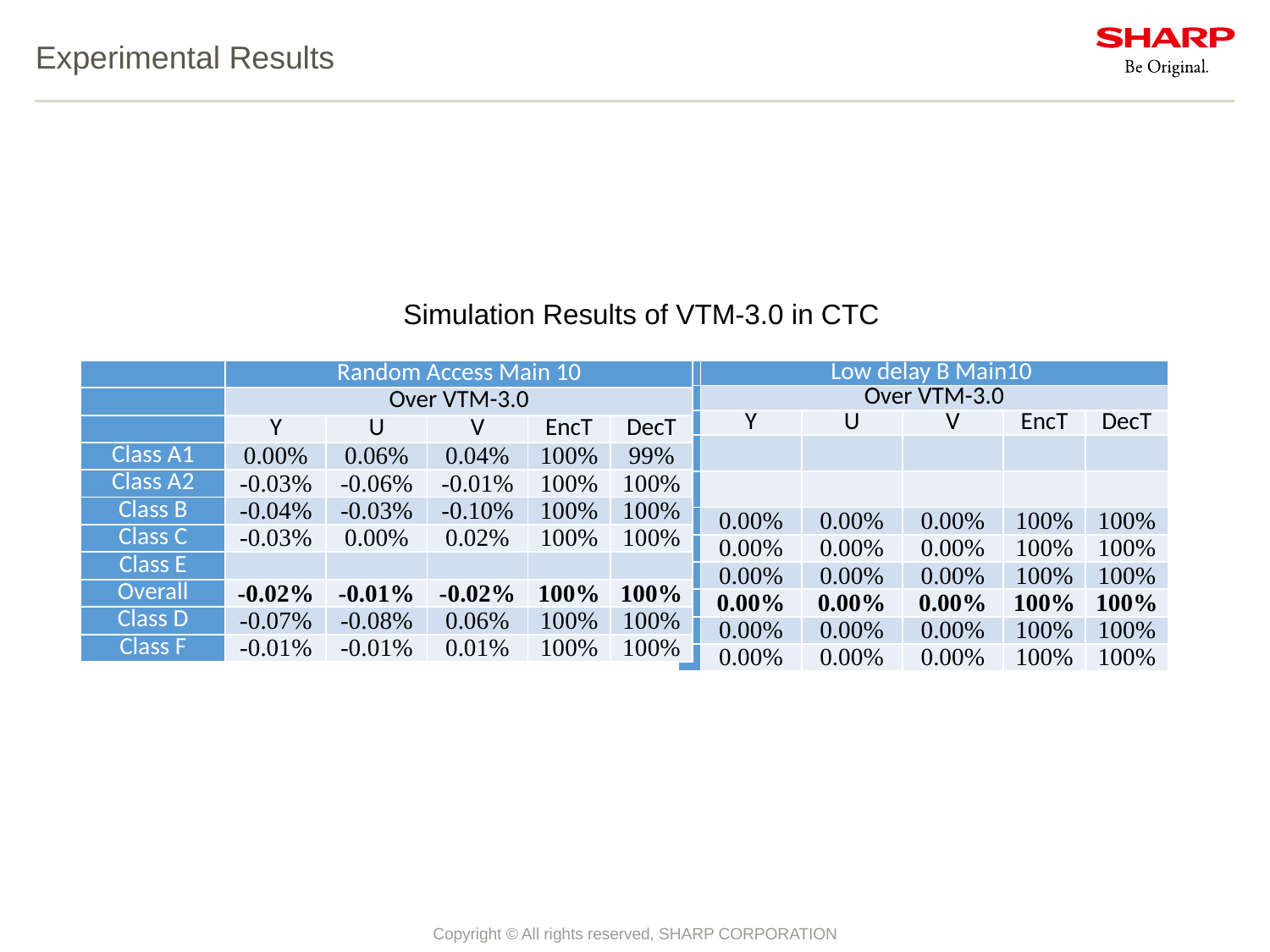

# Experimental Results
Simulation Results of VTM-3.0 in CTC
|  | Random Access Main 10 |  |  |  |  |
| --- | --- | --- | --- | --- | --- |
|  | Over VTM-3.0 |  |  |  |  |
|  | Y | U | V | EncT | DecT |
| Class A1 | 0.00% | 0.06% | 0.04% | 100% | 99% |
| Class A2 | -0.03% | -0.06% | -0.01% | 100% | 100% |
| Class B | -0.04% | -0.03% | -0.10% | 100% | 100% |
| Class C | -0.03% | 0.00% | 0.02% | 100% | 100% |
| Class E |  |  |  |  |  |
| Overall | -0.02% | -0.01% | -0.02% | 100% | 100% |
| Class D | -0.07% | -0.08% | 0.06% | 100% | 100% |
| Class F | -0.01% | -0.01% | 0.01% | 100% | 100% |
|  | Low delay B Main10 |  |  |  |  |
| --- | --- | --- | --- | --- | --- |
|  | Over VTM-3.0 |  |  |  |  |
|  | Y | U | V | EncT | DecT |
|  |  |  |  |  |  |
|  |  |  |  |  |  |
|  | 0.00% | 0.00% | 0.00% | 100% | 100% |
|  | 0.00% | 0.00% | 0.00% | 100% | 100% |
|  | 0.00% | 0.00% | 0.00% | 100% | 100% |
|  | 0.00% | 0.00% | 0.00% | 100% | 100% |
|  | 0.00% | 0.00% | 0.00% | 100% | 100% |
|  | 0.00% | 0.00% | 0.00% | 100% | 100% |
Copyright © All rights reserved, SHARP CORPORATION